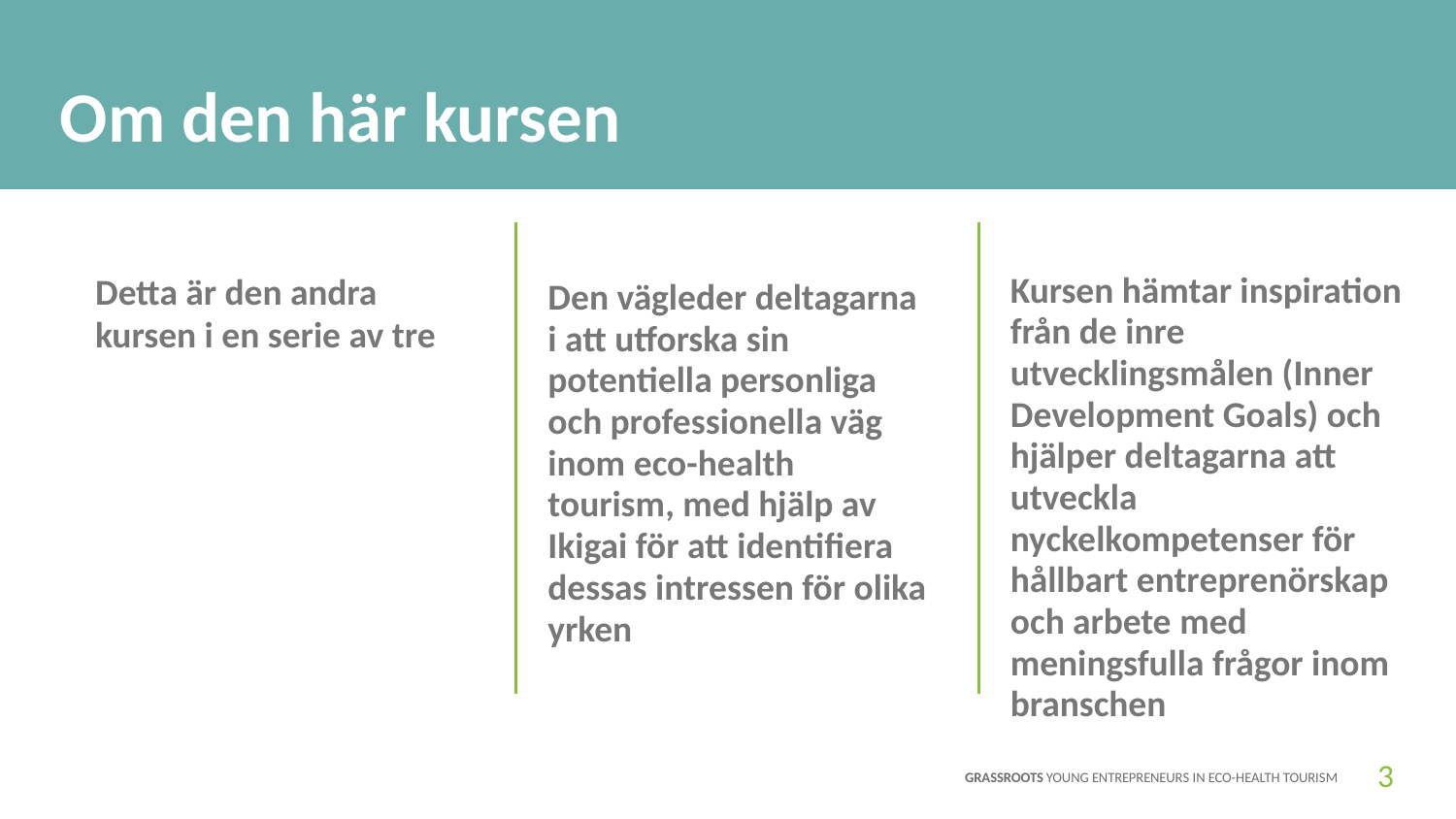

Om den här kursen
Kursen hämtar inspiration från de inre utvecklingsmålen (Inner Development Goals) och hjälper deltagarna att utveckla nyckelkompetenser för hållbart entreprenörskap och arbete med meningsfulla frågor inom branschen
Detta är den andra kursen i en serie av tre
Den vägleder deltagarna i att utforska sin potentiella personliga och professionella väg inom eco-health tourism, med hjälp av Ikigai för att identifiera dessas intressen för olika yrken
3